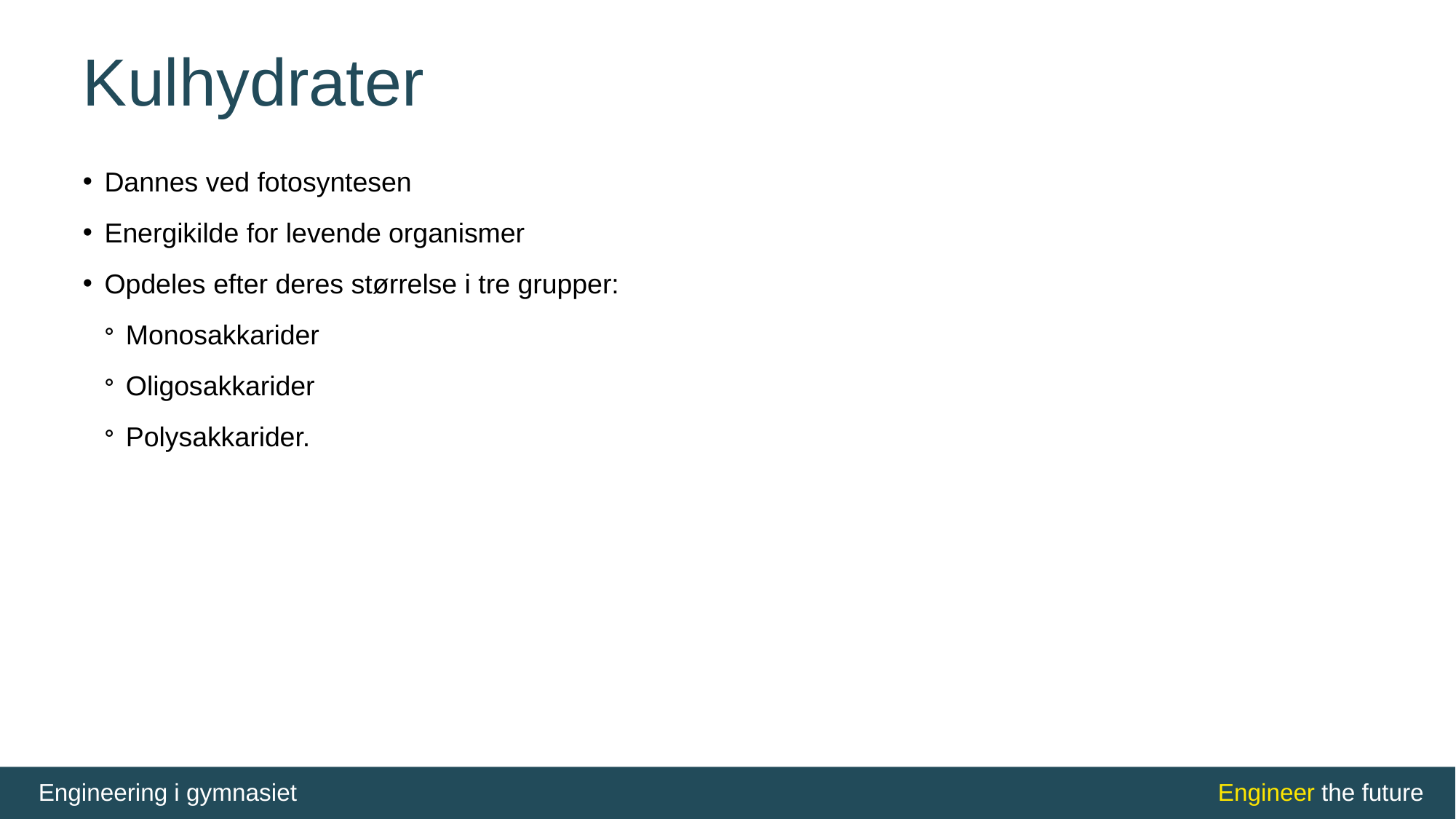

# Kulhydrater
Dannes ved fotosyntesen
Energikilde for levende organismer
Opdeles efter deres størrelse i tre grupper:
Monosakkarider
Oligosakkarider
Polysakkarider.